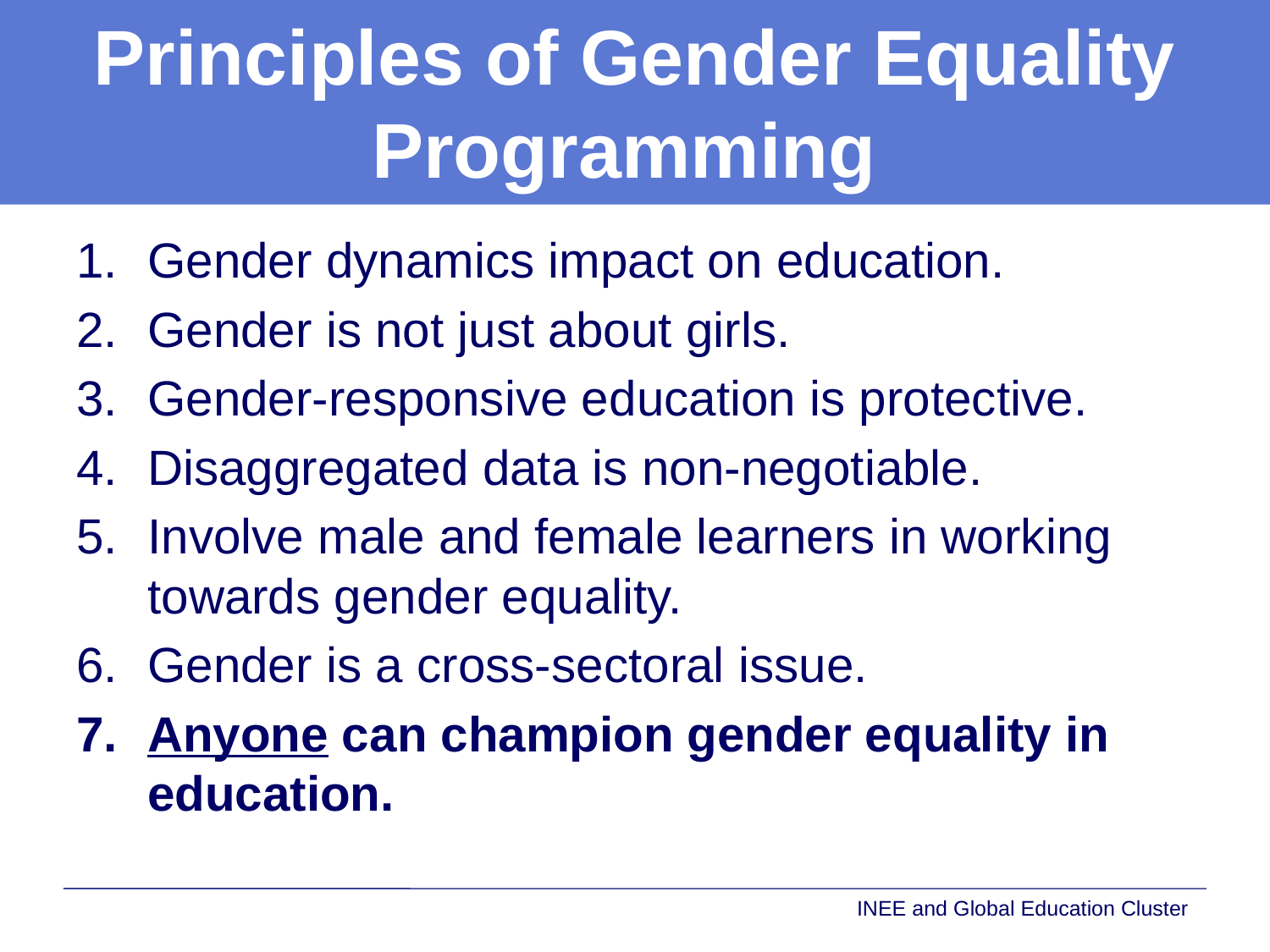

# Principles of Gender Equality Programming
Gender dynamics impact on education.
Gender is not just about girls.
Gender-responsive education is protective.
Disaggregated data is non-negotiable.
Involve male and female learners in working towards gender equality.
Gender is a cross-sectoral issue.
Anyone can champion gender equality in education.

INEE and Global Education Cluster